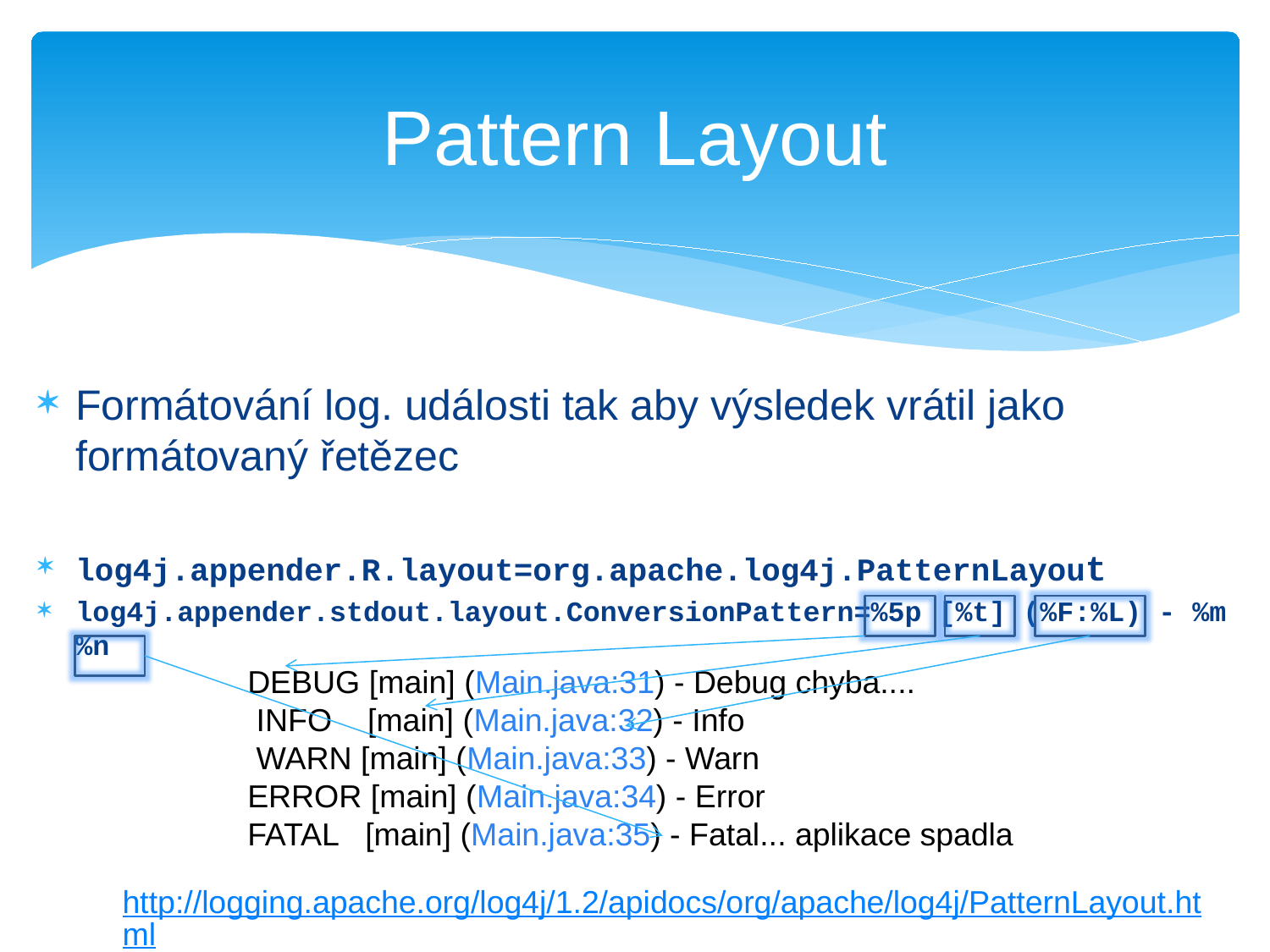

# Pattern Layout
Formátování log. události tak aby výsledek vrátil jako formátovaný řetězec

log4j.appender.R.layout=org.apache.log4j.PatternLayout
log4j.appender.stdout.layout.ConversionPattern=%5p [%t] (%F:%L) - %m%n

DEBUG [main] (Main.java:31) - Debug chyba....
 INFO    [main] (Main.java:32) - Info
 WARN [main] (Main.java:33) - Warn
ERROR [main] (Main.java:34) - Error
FATAL   [main] (Main.java:35) - Fatal... aplikace spadla
http://logging.apache.org/log4j/1.2/apidocs/org/apache/log4j/PatternLayout.html